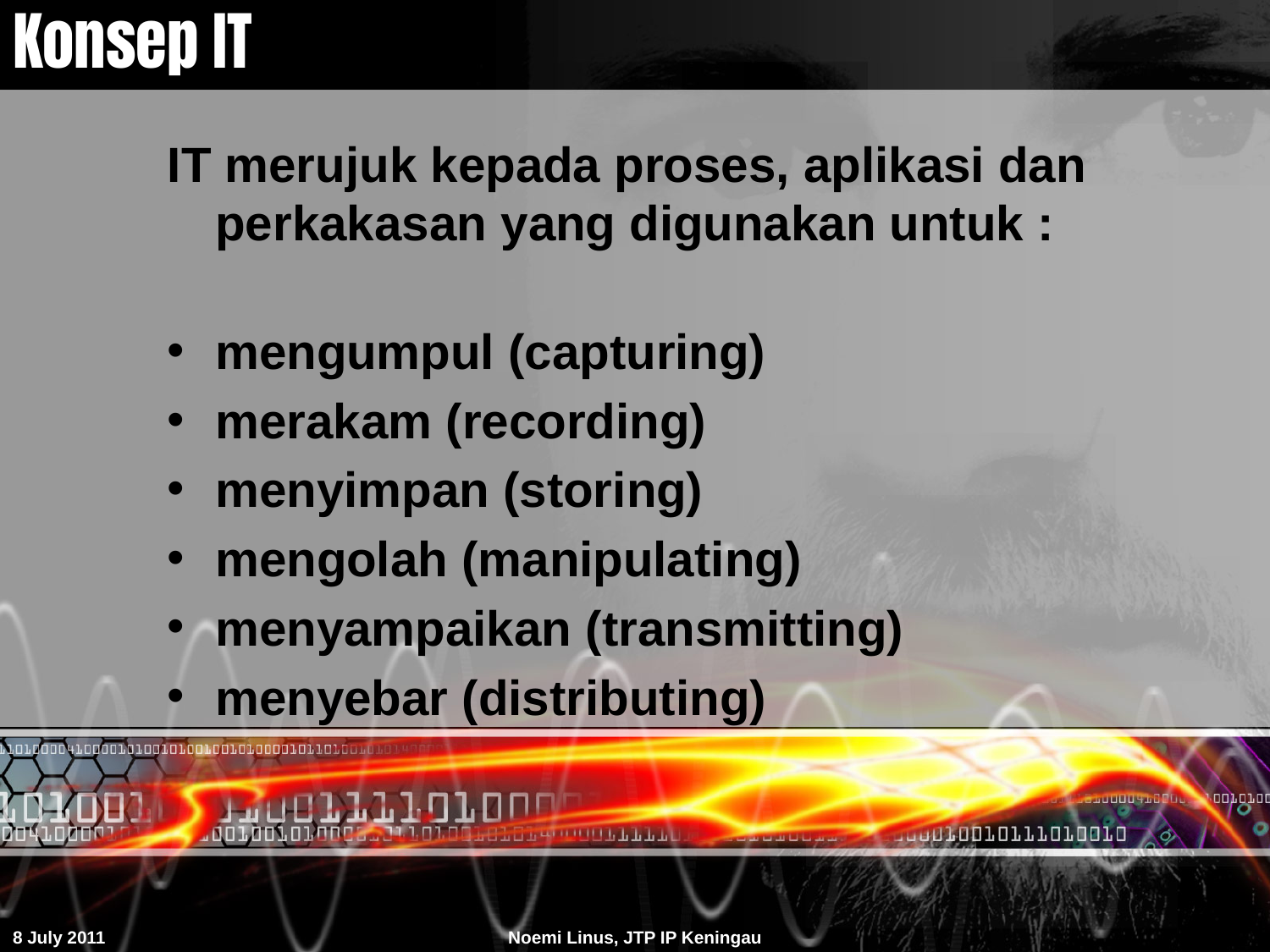

# Konsep IT
IT merujuk kepada proses, aplikasi dan perkakasan yang digunakan untuk :
mengumpul (capturing)
merakam (recording)
menyimpan (storing)
mengolah (manipulating)
menyampaikan (transmitting)
menyebar (distributing)
8 July 2011
Noemi Linus, JTP IP Keningau